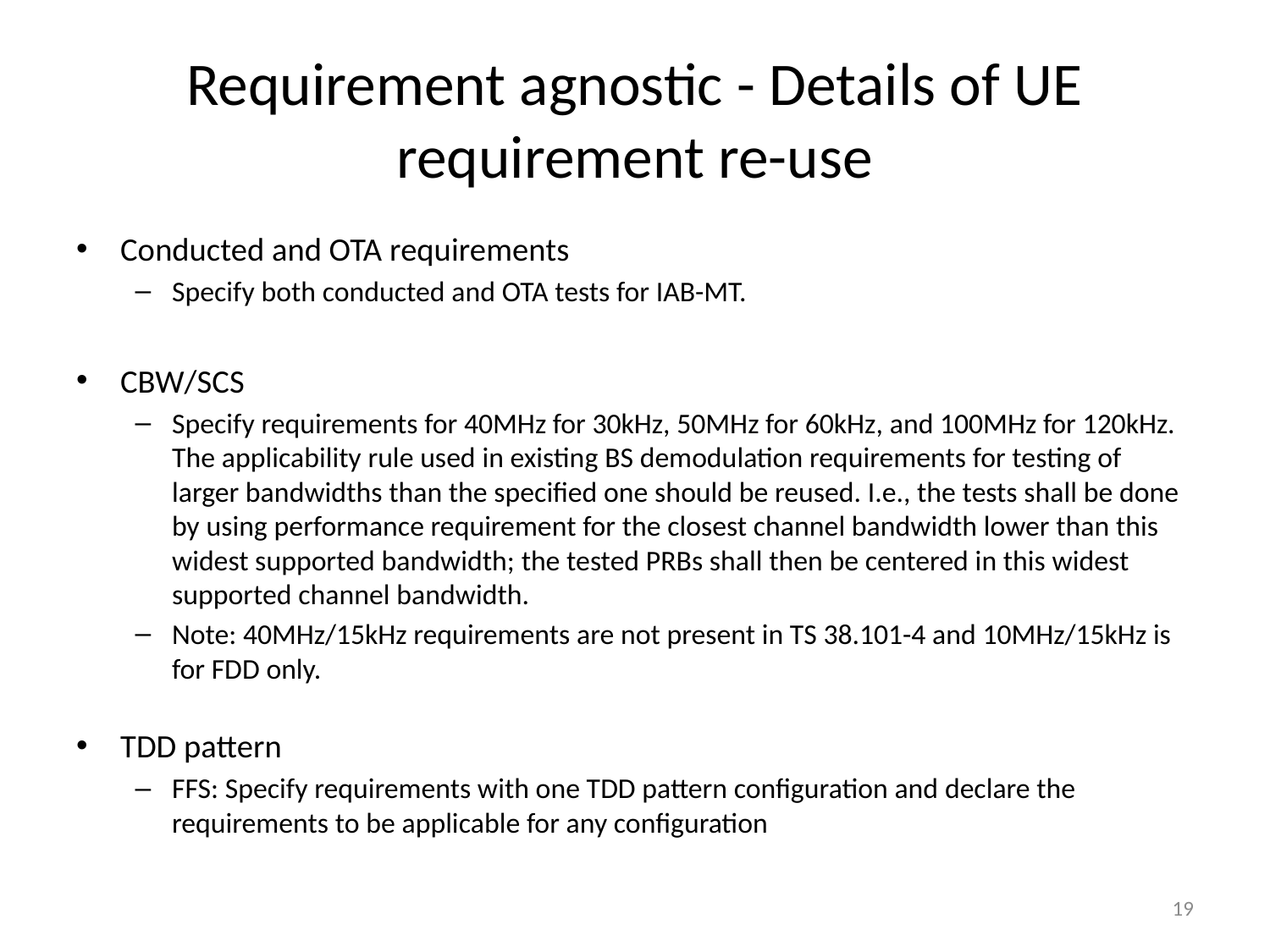

# Requirement agnostic - Details of UE requirement re-use
Conducted and OTA requirements
Specify both conducted and OTA tests for IAB-MT.

CBW/SCS
Specify requirements for 40MHz for 30kHz, 50MHz for 60kHz, and 100MHz for 120kHz.
The applicability rule used in existing BS demodulation requirements for testing of larger bandwidths than the specified one should be reused. I.e., the tests shall be done by using performance requirement for the closest channel bandwidth lower than this widest supported bandwidth; the tested PRBs shall then be centered in this widest supported channel bandwidth.
Note: 40MHz/15kHz requirements are not present in TS 38.101-4 and 10MHz/15kHz is for FDD only.
TDD pattern
FFS: Specify requirements with one TDD pattern configuration and declare the requirements to be applicable for any configuration

19